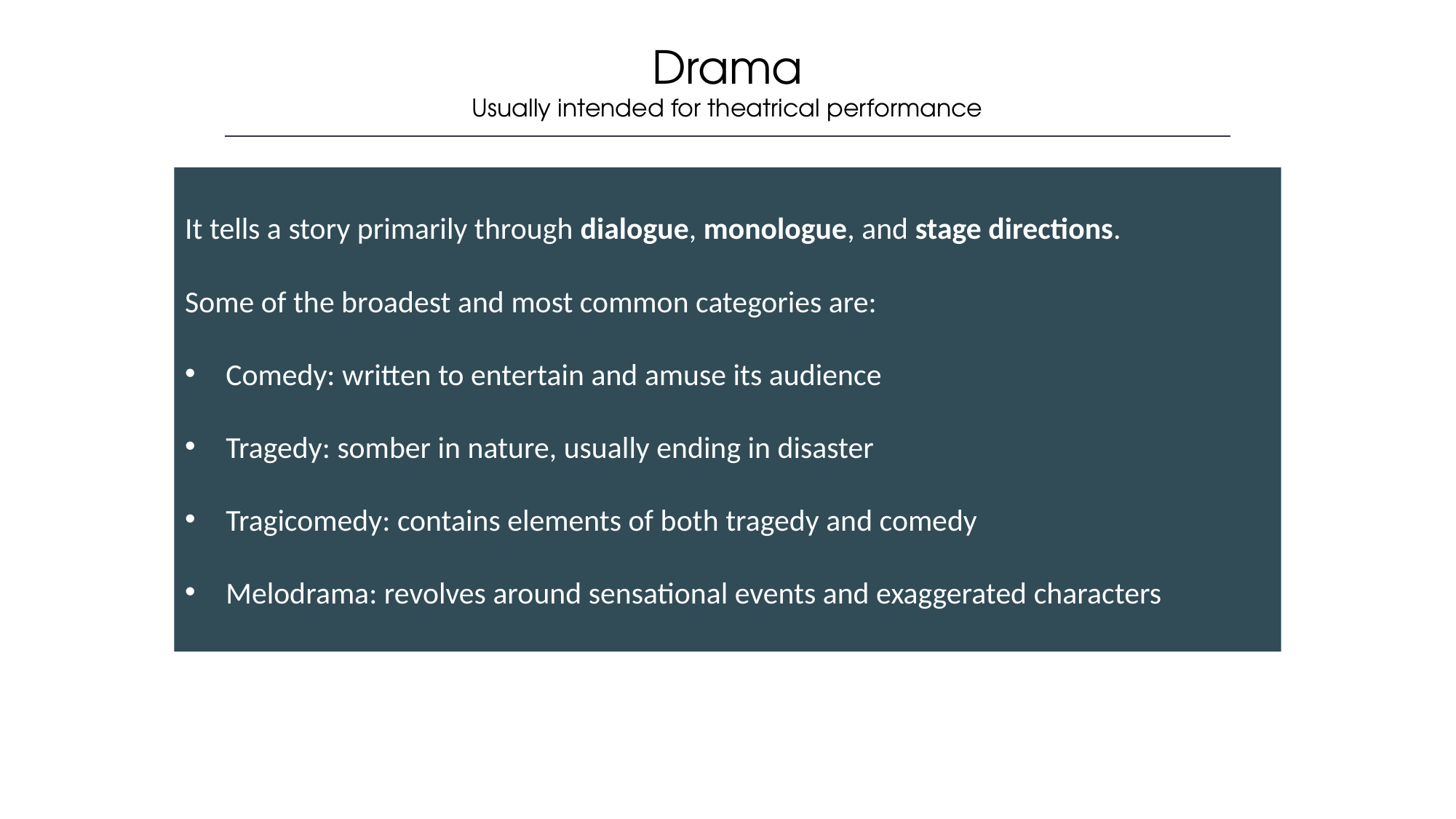

Drama
Usually intended for theatrical performance

It tells a story primarily through dialogue, monologue, and stage directions.

Some of the broadest and most common categories are:

Comedy: written to entertain and amuse its audience

Tragedy: somber in nature, usually ending in disaster

Tragicomedy: contains elements of both tragedy and comedy

Melodrama: revolves around sensational events and exaggerated characters

HAWKES LEARNING